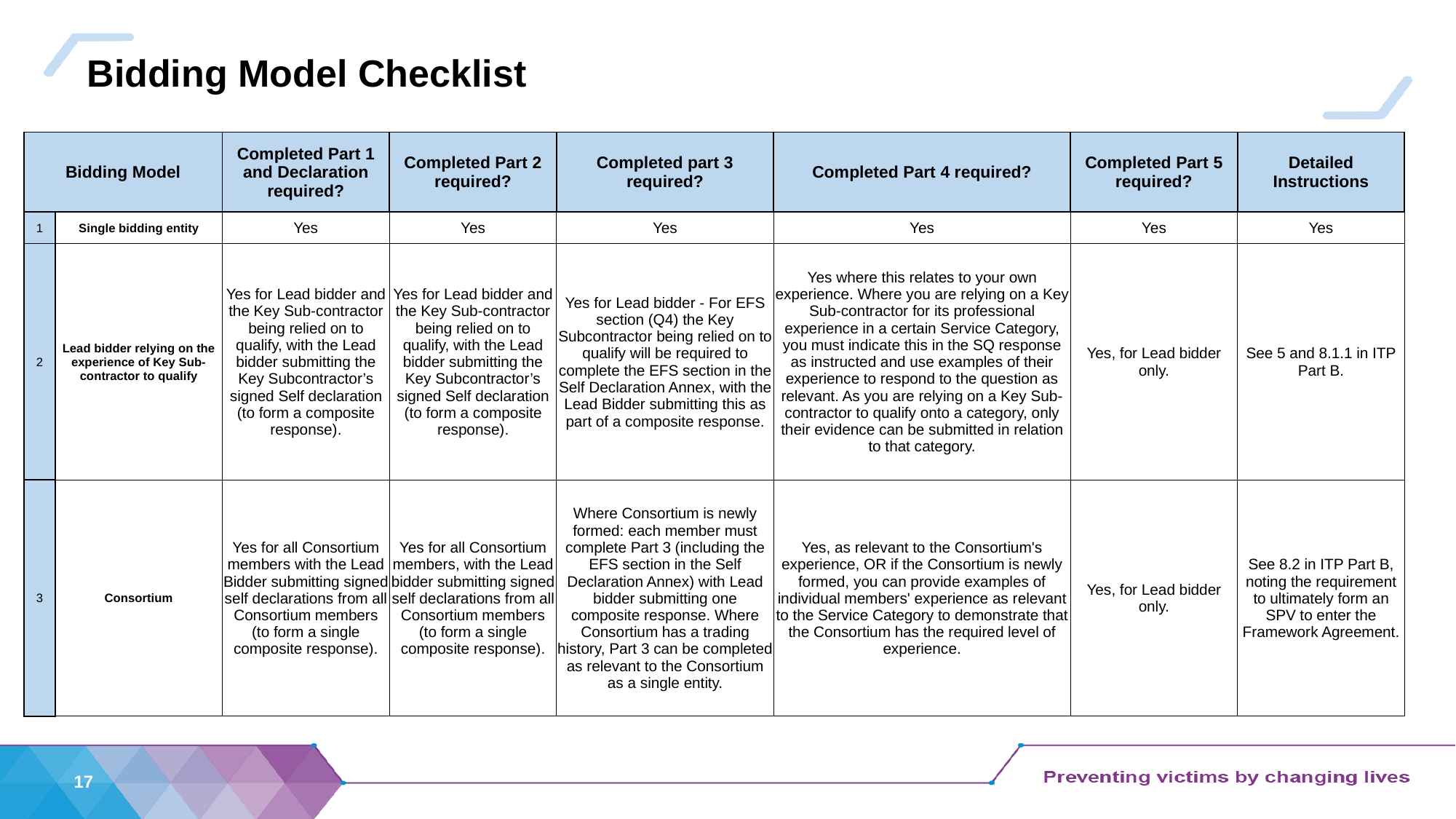

# Bidding Model Checklist
| Bidding Model |  | Completed Part 1 and Declaration required? | Completed Part 2 required? | Completed part 3 required? | Completed Part 4 required? | Completed Part 5 required? | Detailed Instructions |
| --- | --- | --- | --- | --- | --- | --- | --- |
| 1 | Single bidding entity | Yes | Yes | Yes | Yes | Yes | Yes |
| 2 | Lead bidder relying on the experience of Key Sub-contractor to qualify | Yes for Lead bidder and the Key Sub-contractor being relied on to qualify, with the Lead bidder submitting the Key Subcontractor’s signed Self declaration (to form a composite response). | Yes for Lead bidder and the Key Sub-contractor being relied on to qualify, with the Lead bidder submitting the Key Subcontractor’s signed Self declaration (to form a composite response). | Yes for Lead bidder - For EFS section (Q4) the Key Subcontractor being relied on to qualify will be required to complete the EFS section in the Self Declaration Annex, with the Lead Bidder submitting this as part of a composite response. | Yes where this relates to your own experience. Where you are relying on a Key Sub-contractor for its professional experience in a certain Service Category, you must indicate this in the SQ response as instructed and use examples of their experience to respond to the question as relevant. As you are relying on a Key Sub-contractor to qualify onto a category, only their evidence can be submitted in relation to that category. | Yes, for Lead bidder only. | See 5 and 8.1.1 in ITP Part B. |
| 3 | Consortium | Yes for all Consortium members with the Lead Bidder submitting signed self declarations from all Consortium members (to form a single composite response). | Yes for all Consortium members, with the Lead bidder submitting signed self declarations from all Consortium members (to form a single composite response). | Where Consortium is newly formed: each member must complete Part 3 (including the EFS section in the Self Declaration Annex) with Lead bidder submitting one composite response. Where Consortium has a trading history, Part 3 can be completed as relevant to the Consortium as a single entity. | Yes, as relevant to the Consortium's experience, OR if the Consortium is newly formed, you can provide examples of individual members' experience as relevant to the Service Category to demonstrate that the Consortium has the required level of experience. | Yes, for Lead bidder only. | See 8.2 in ITP Part B, noting the requirement to ultimately form an SPV to enter the Framework Agreement. |
17